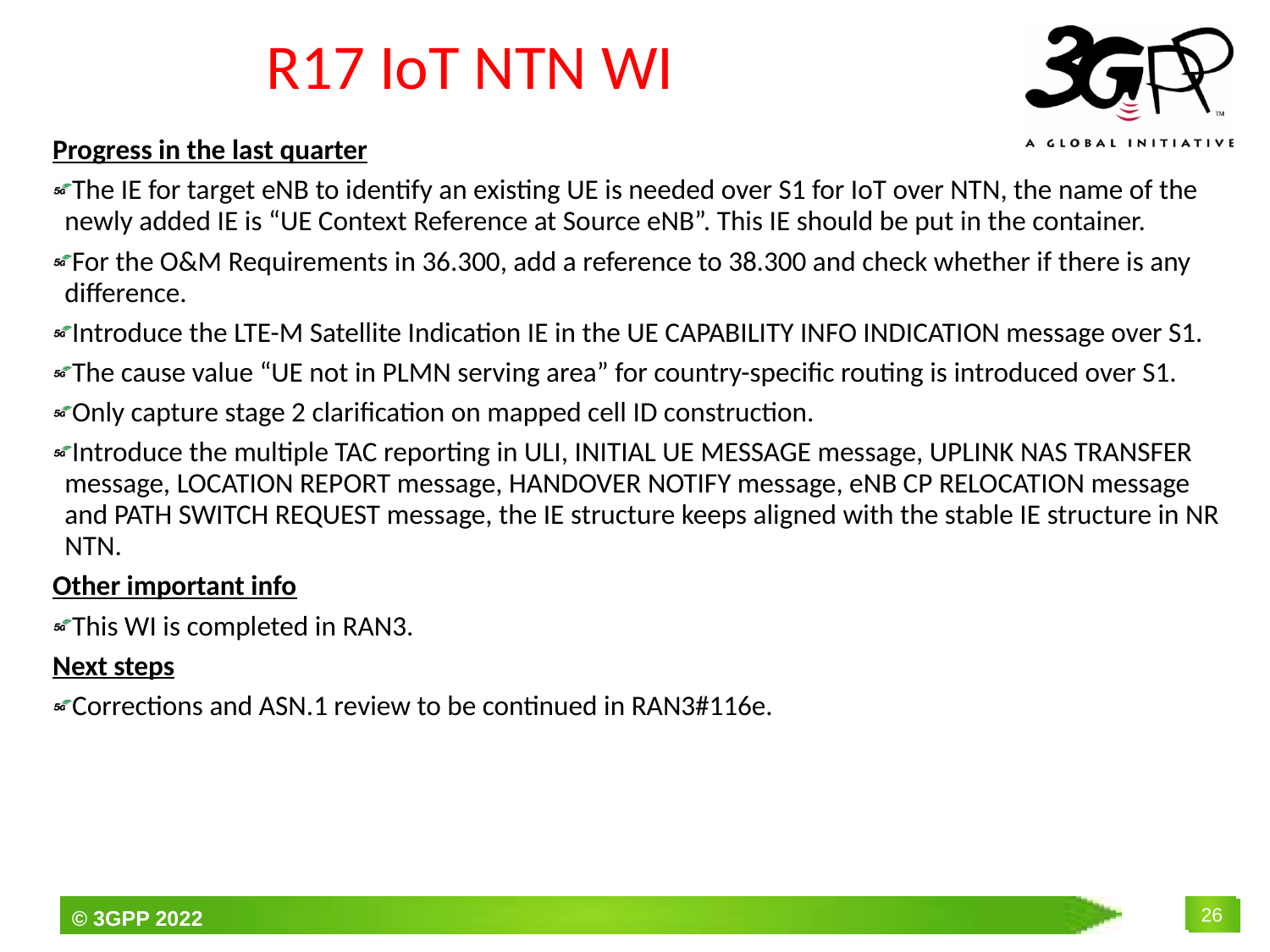

# R17 IoT NTN WI
Progress in the last quarter
The IE for target eNB to identify an existing UE is needed over S1 for IoT over NTN, the name of the newly added IE is “UE Context Reference at Source eNB”. This IE should be put in the container.
For the O&M Requirements in 36.300, add a reference to 38.300 and check whether if there is any difference.
Introduce the LTE-M Satellite Indication IE in the UE CAPABILITY INFO INDICATION message over S1.
The cause value “UE not in PLMN serving area” for country-specific routing is introduced over S1.
Only capture stage 2 clarification on mapped cell ID construction.
Introduce the multiple TAC reporting in ULI, INITIAL UE MESSAGE message, UPLINK NAS TRANSFER message, LOCATION REPORT message, HANDOVER NOTIFY message, eNB CP RELOCATION message and PATH SWITCH REQUEST message, the IE structure keeps aligned with the stable IE structure in NR NTN.
Other important info
This WI is completed in RAN3.
Next steps
Corrections and ASN.1 review to be continued in RAN3#116e.

26